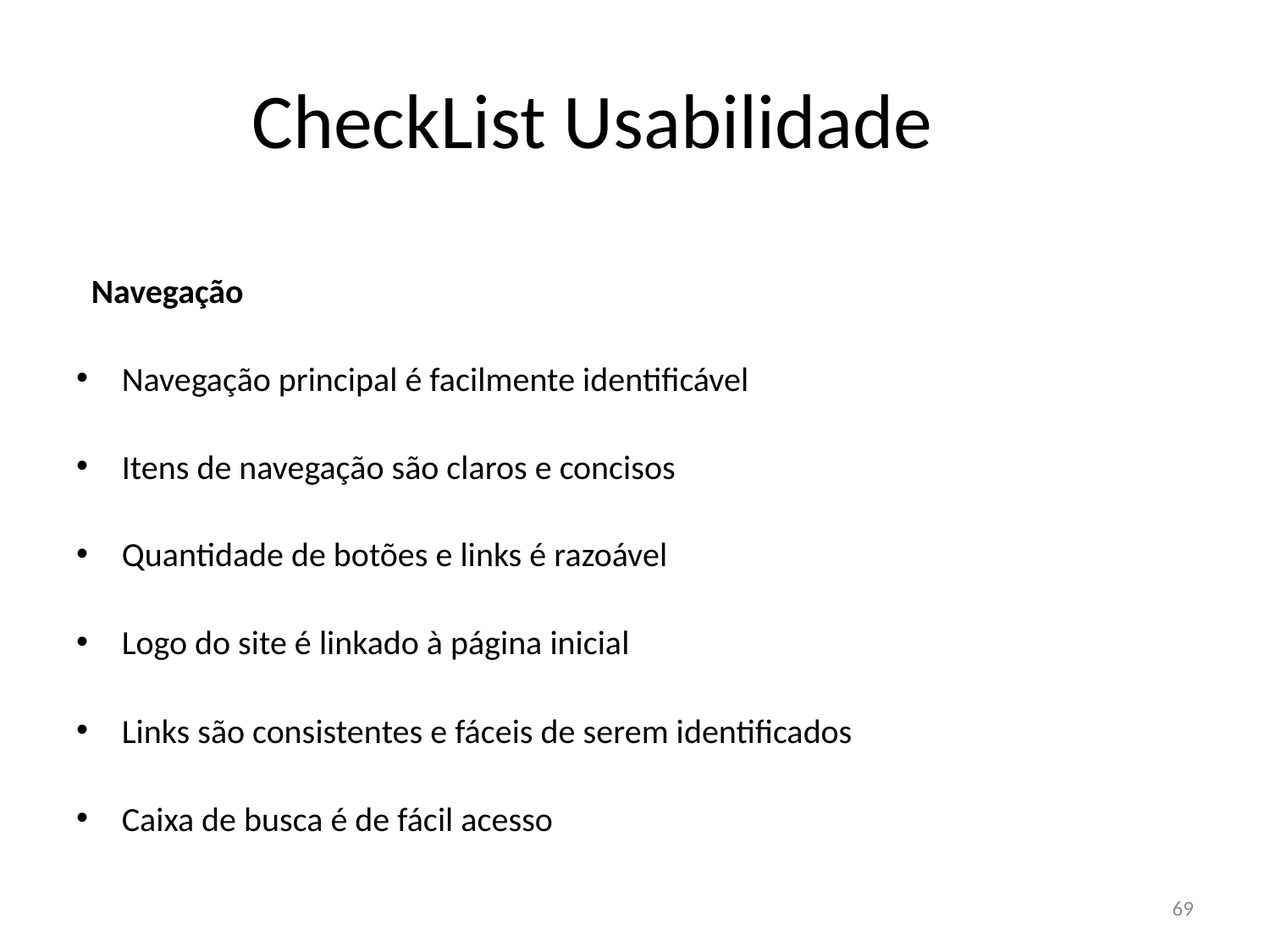

# CheckList Usabilidade
Navegação
Navegação principal é facilmente identificável
Itens de navegação são claros e concisos
Quantidade de botões e links é razoável
Logo do site é linkado à página inicial
Links são consistentes e fáceis de serem identificados
Caixa de busca é de fácil acesso

69